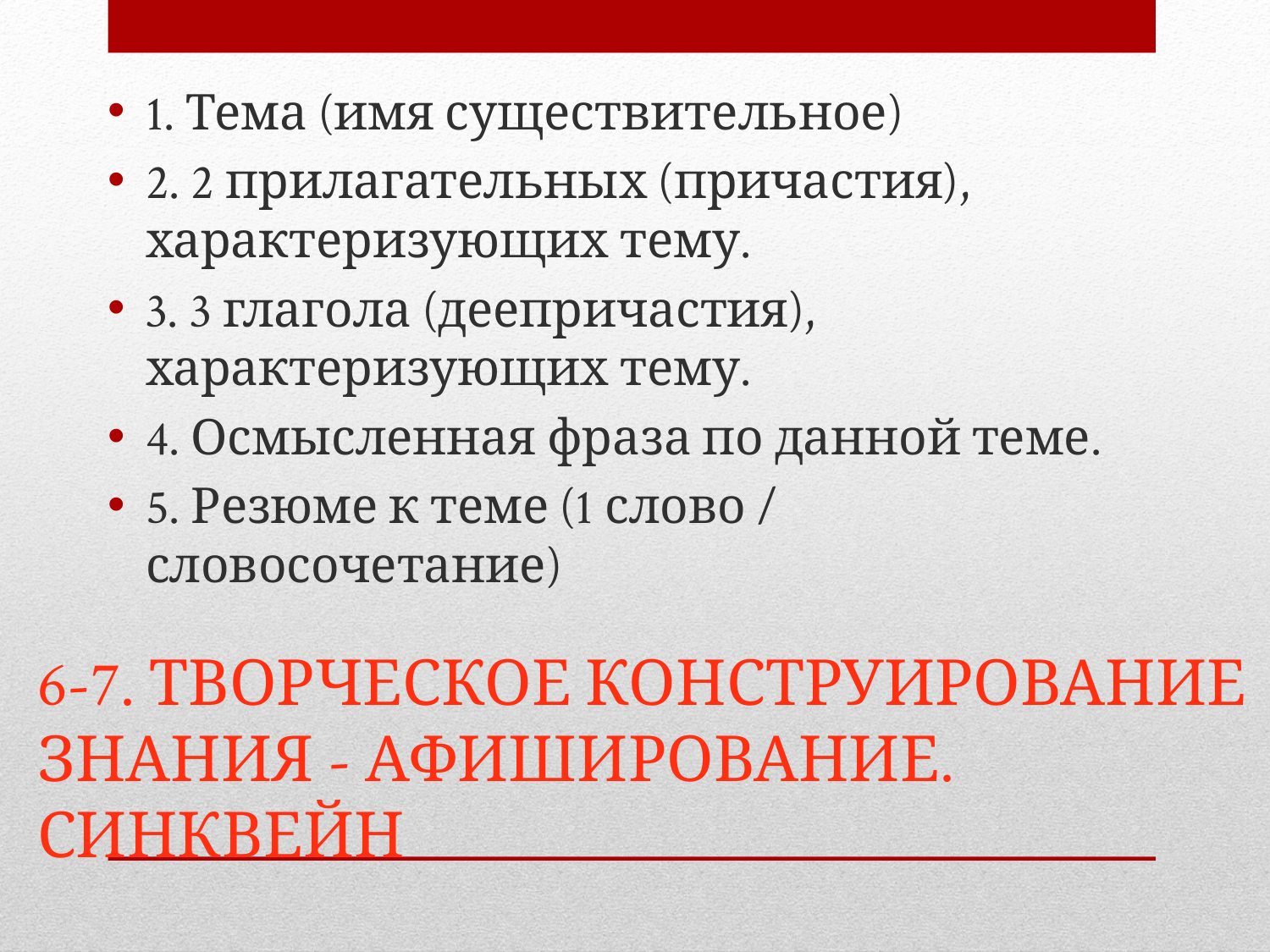

1. Тема (имя существительное)
2. 2 прилагательных (причастия), характеризующих тему.
3. 3 глагола (деепричастия), характеризующих тему.
4. Осмысленная фраза по данной теме.
5. Резюме к теме (1 слово / словосочетание)

6-7. ТВОРЧЕСКОЕ КОНСТРУИРОВАНИЕ ЗНАНИЯ - АФИШИРОВАНИЕ. СИНКВЕЙН